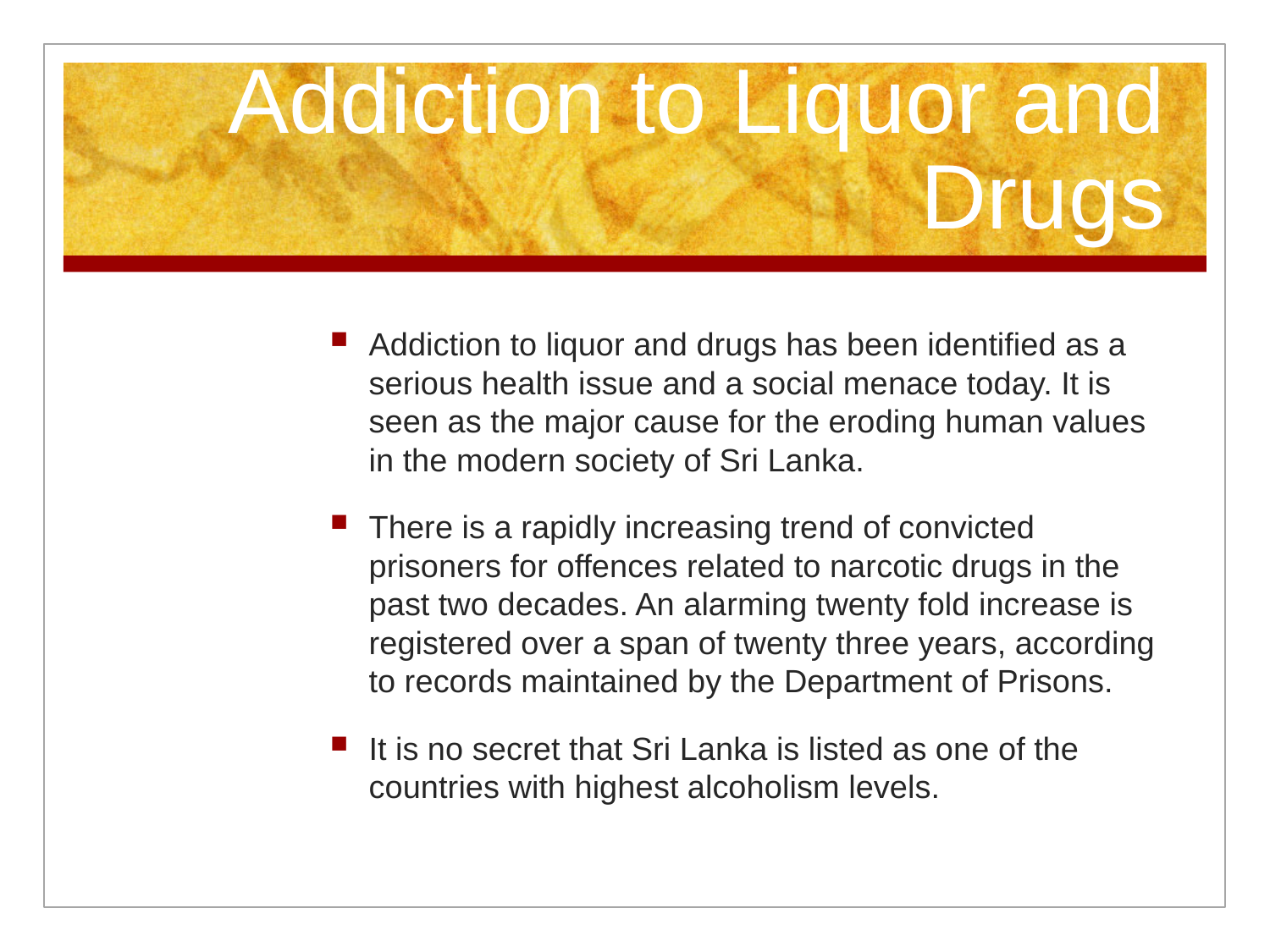

# Addiction to Liquor and Drugs
Addiction to liquor and drugs has been identified as a serious health issue and a social menace today. It is seen as the major cause for the eroding human values in the modern society of Sri Lanka.
There is a rapidly increasing trend of convicted prisoners for offences related to narcotic drugs in the past two decades. An alarming twenty fold increase is registered over a span of twenty three years, according to records maintained by the Department of Prisons.
It is no secret that Sri Lanka is listed as one of the countries with highest alcoholism levels.